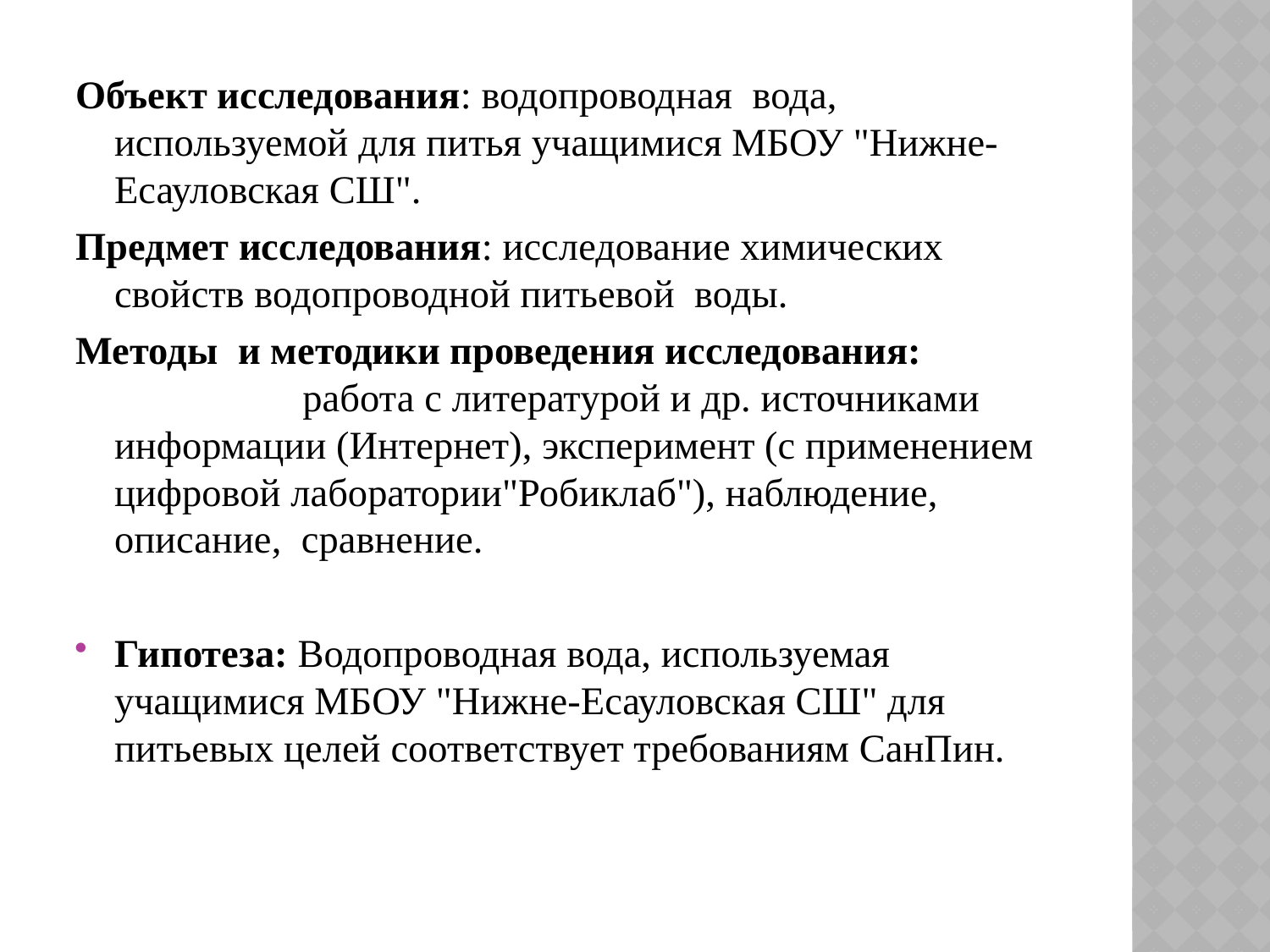

#
Объект исследования: водопроводная  вода, используемой для питья учащимися МБОУ "Нижне-Есауловская СШ".
Предмет исследования: исследование химических свойств водопроводной питьевой  воды.
Методы  и методики проведения исследования:                                 работа с литературой и др. источниками информации (Интернет), эксперимент (с применением цифровой лаборатории"Робиклаб"), наблюдение,  описание,  сравнение.

Гипотеза: Водопроводная вода, используемая учащимися МБОУ "Нижне-Есауловская СШ" для питьевых целей соответствует требованиям СанПин.